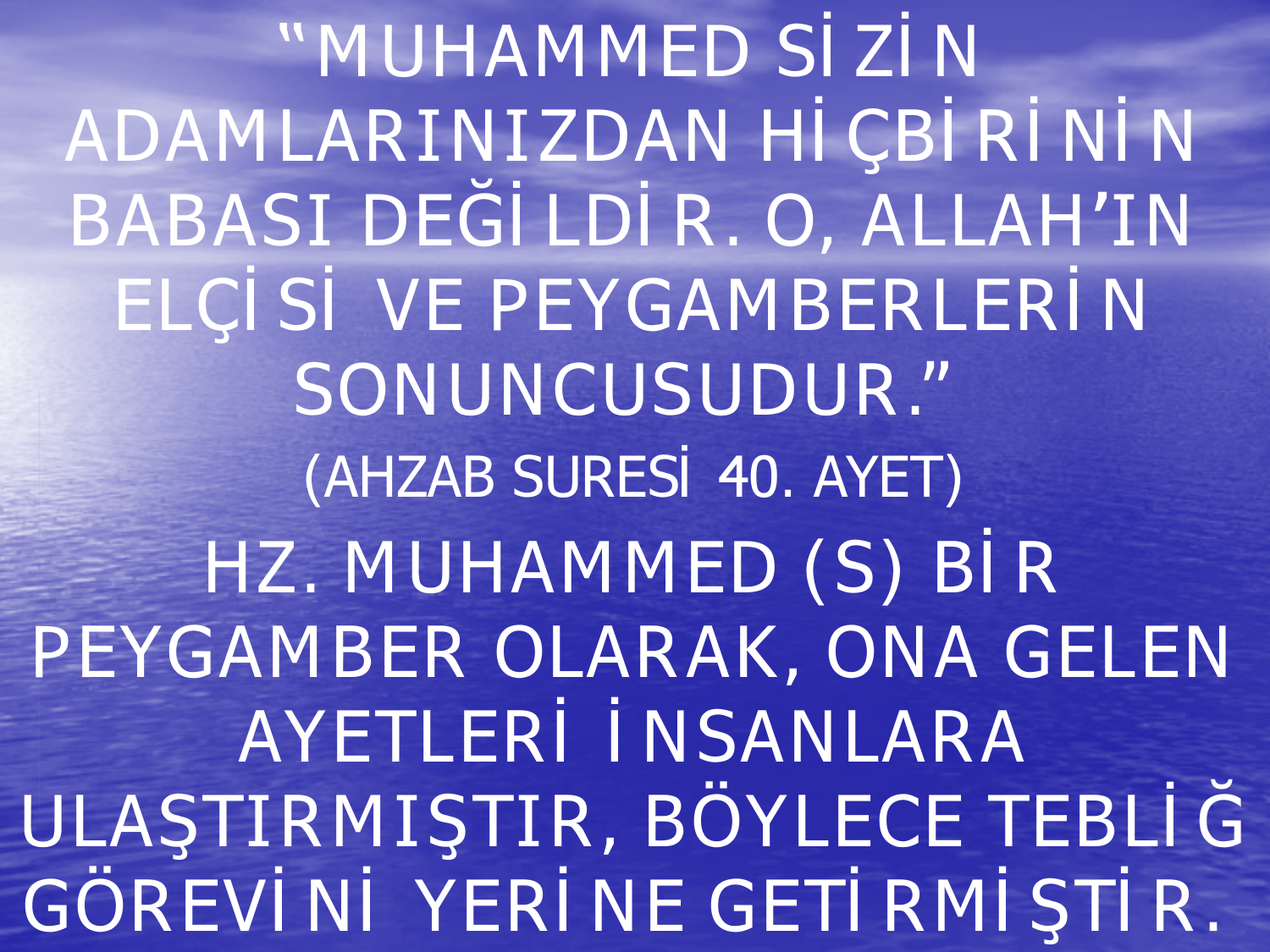

“MUHAMMED SİZİN ADAMLARINIZDAN HİÇBİRİNİN BABASI DEĞİLDİR. O, ALLAH’IN ELÇİSİ VE PEYGAMBERLERİN SONUNCUSUDUR.”
(AHZAB SURESİ 40. AYET)
HZ. MUHAMMED (S) BİR PEYGAMBER OLARAK, ONA GELEN AYETLERİ İNSANLARA ULAŞTIRMIŞTIR, BÖYLECE TEBLİĞ GÖREVİNİ YERİNE GETİRMİŞTİR.
#